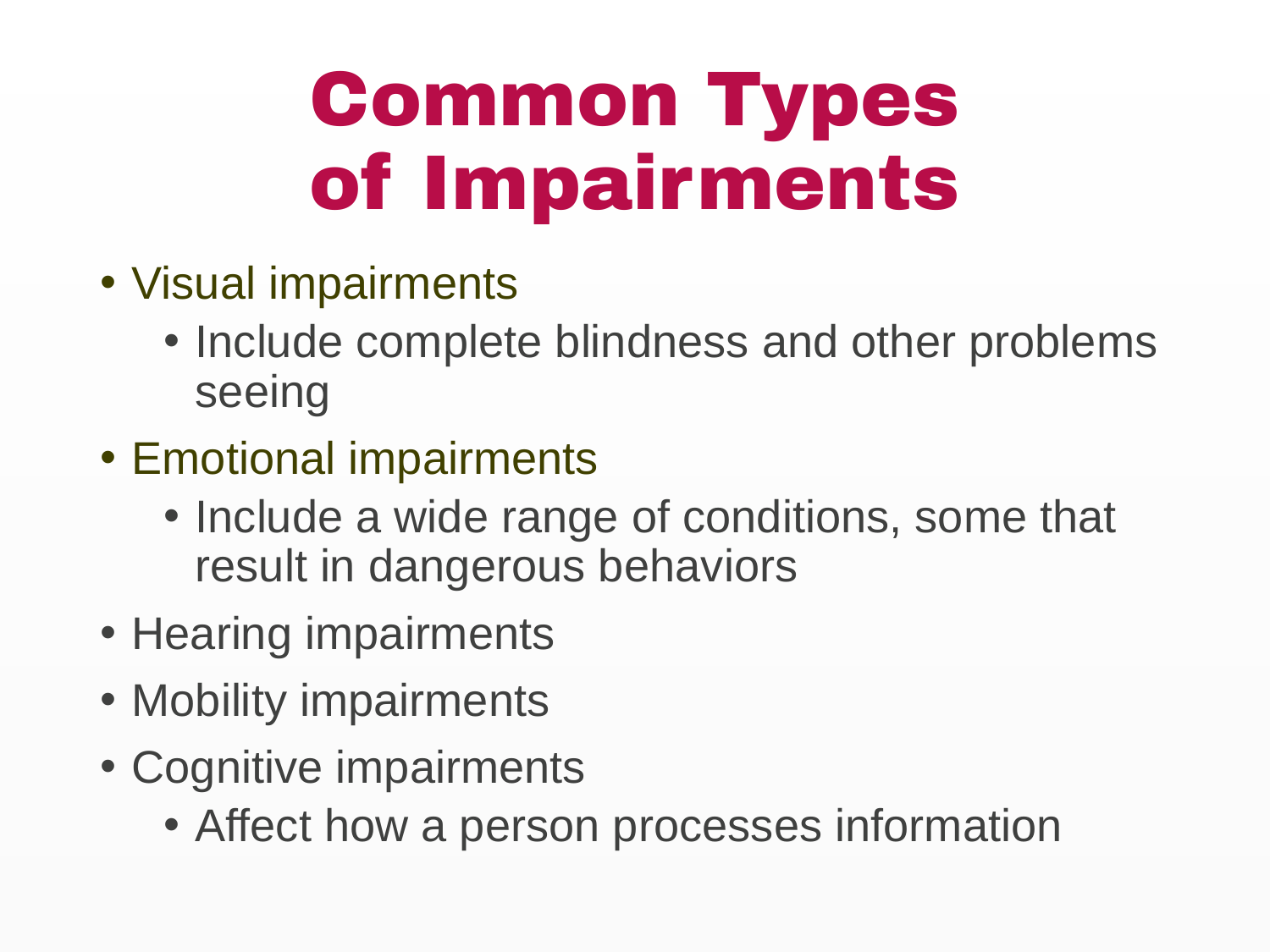

# Common Types of Impairments
Visual impairments
Include complete blindness and other problems seeing
Emotional impairments
Include a wide range of conditions, some that result in dangerous behaviors
Hearing impairments
Mobility impairments
Cognitive impairments
Affect how a person processes information